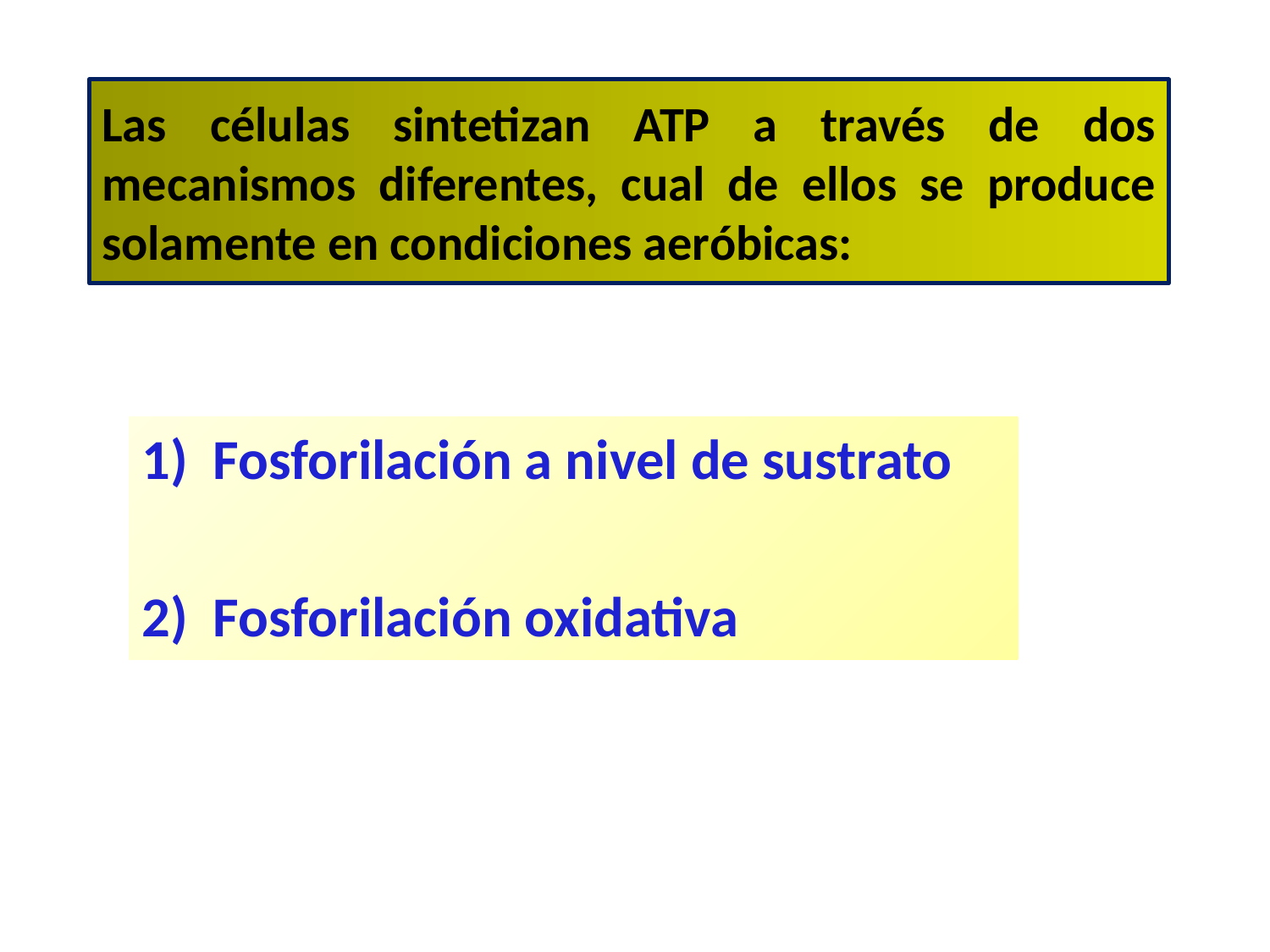

# Las células sintetizan ATP a través de dos mecanismos diferentes, cual de ellos se produce solamente en condiciones aeróbicas:
Fosforilación a nivel de sustrato

Fosforilación oxidativa